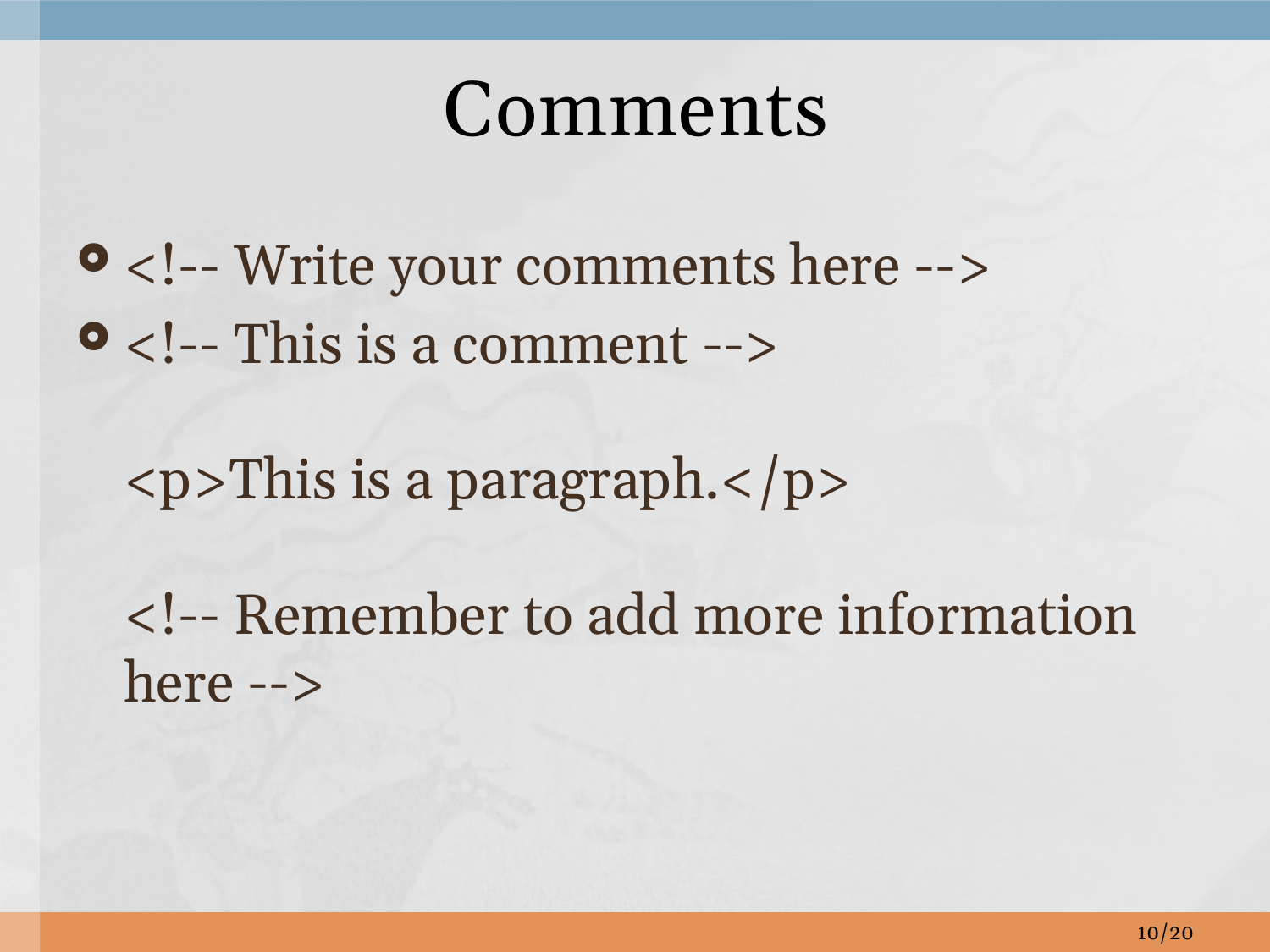

# Comments
<!-- Write your comments here -->
<!-- This is a comment -->
<p>This is a paragraph.</p>
<!-- Remember to add more information here -->
10/20